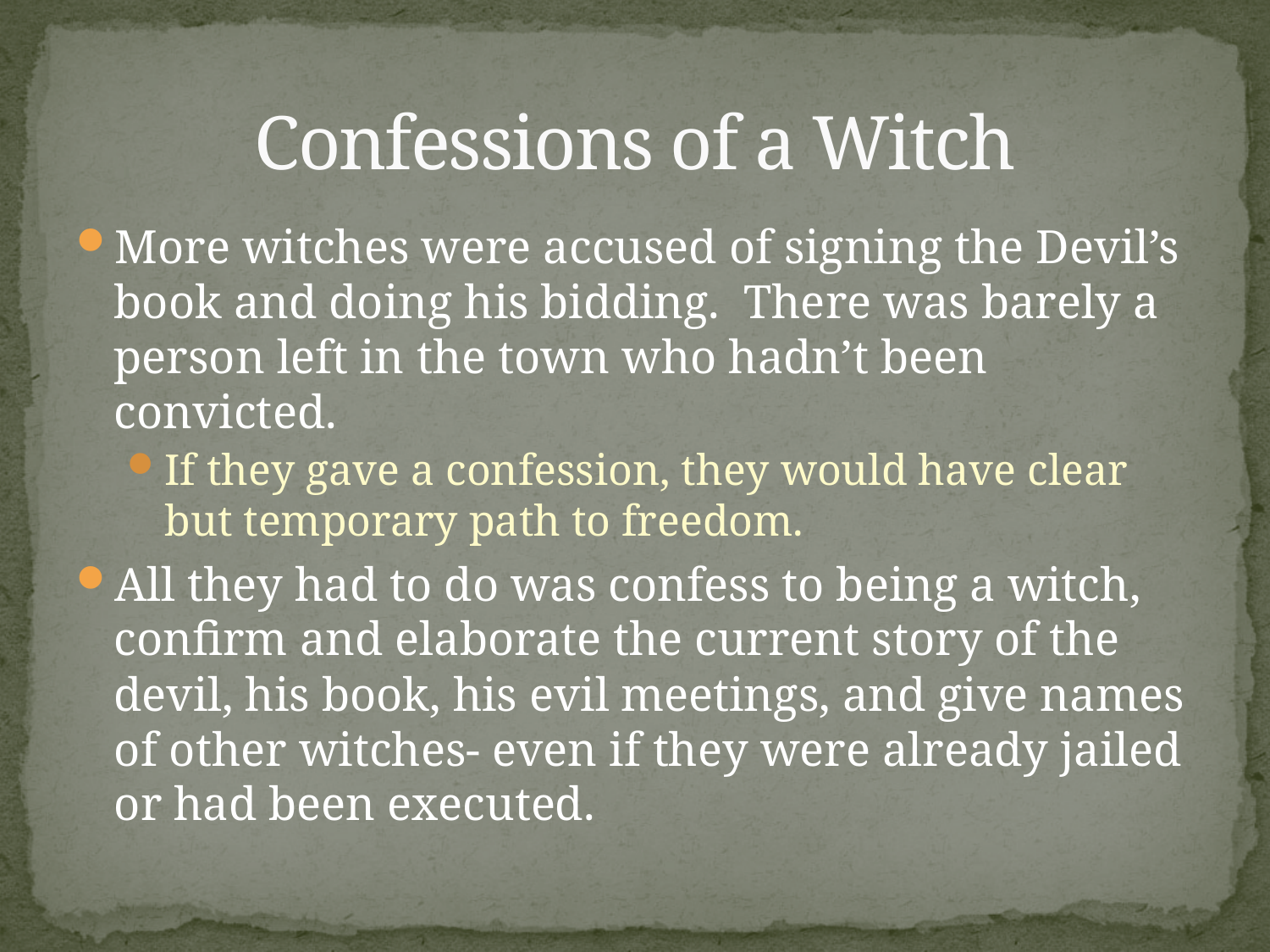

# Confessions of a Witch
More witches were accused of signing the Devil’s book and doing his bidding.  There was barely a person left in the town who hadn’t been convicted.
If they gave a confession, they would have clear but temporary path to freedom.
All they had to do was confess to being a witch, confirm and elaborate the current story of the devil, his book, his evil meetings, and give names of other witches- even if they were already jailed or had been executed.